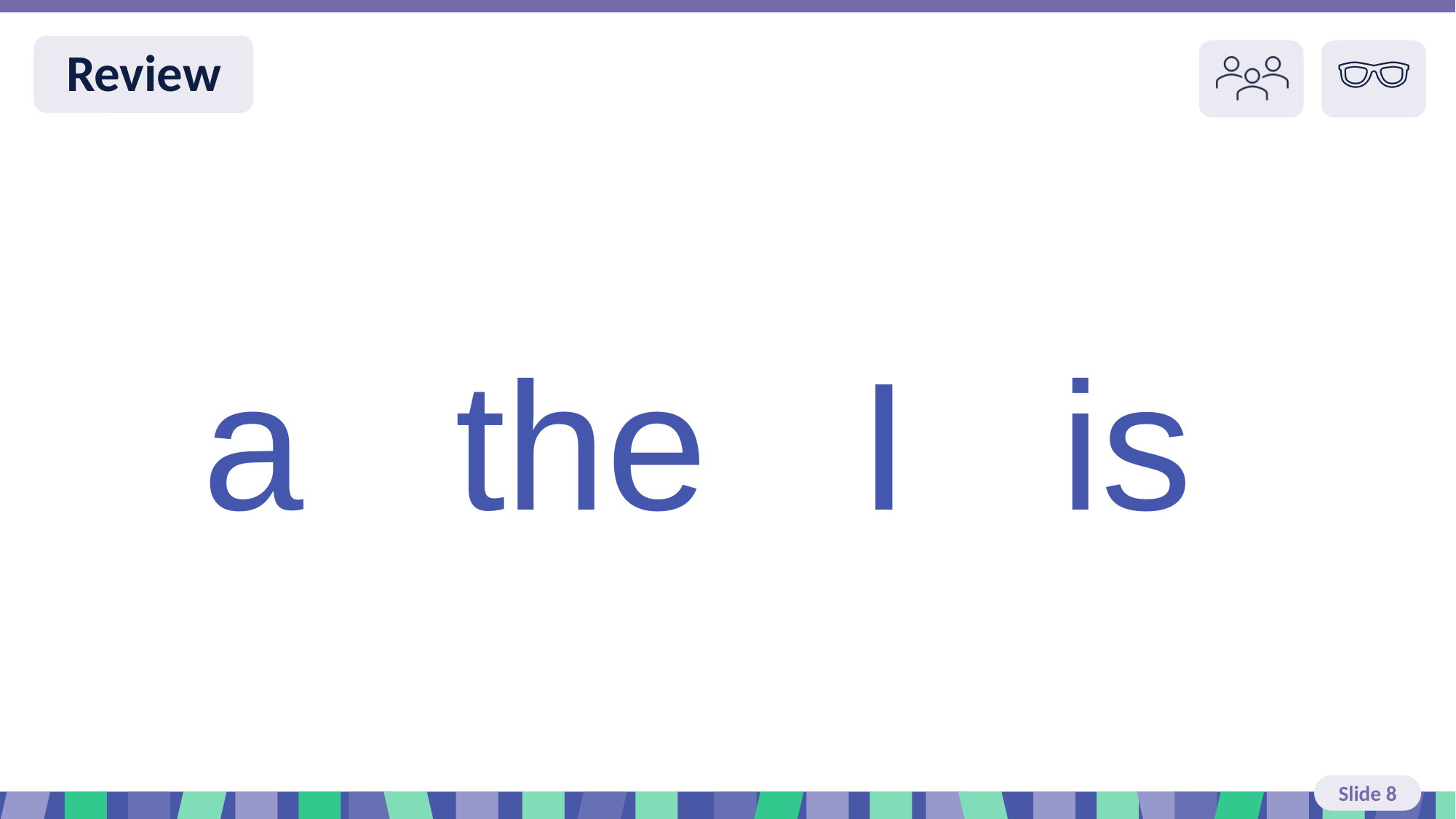

Slide 8 review
a   the   I   is